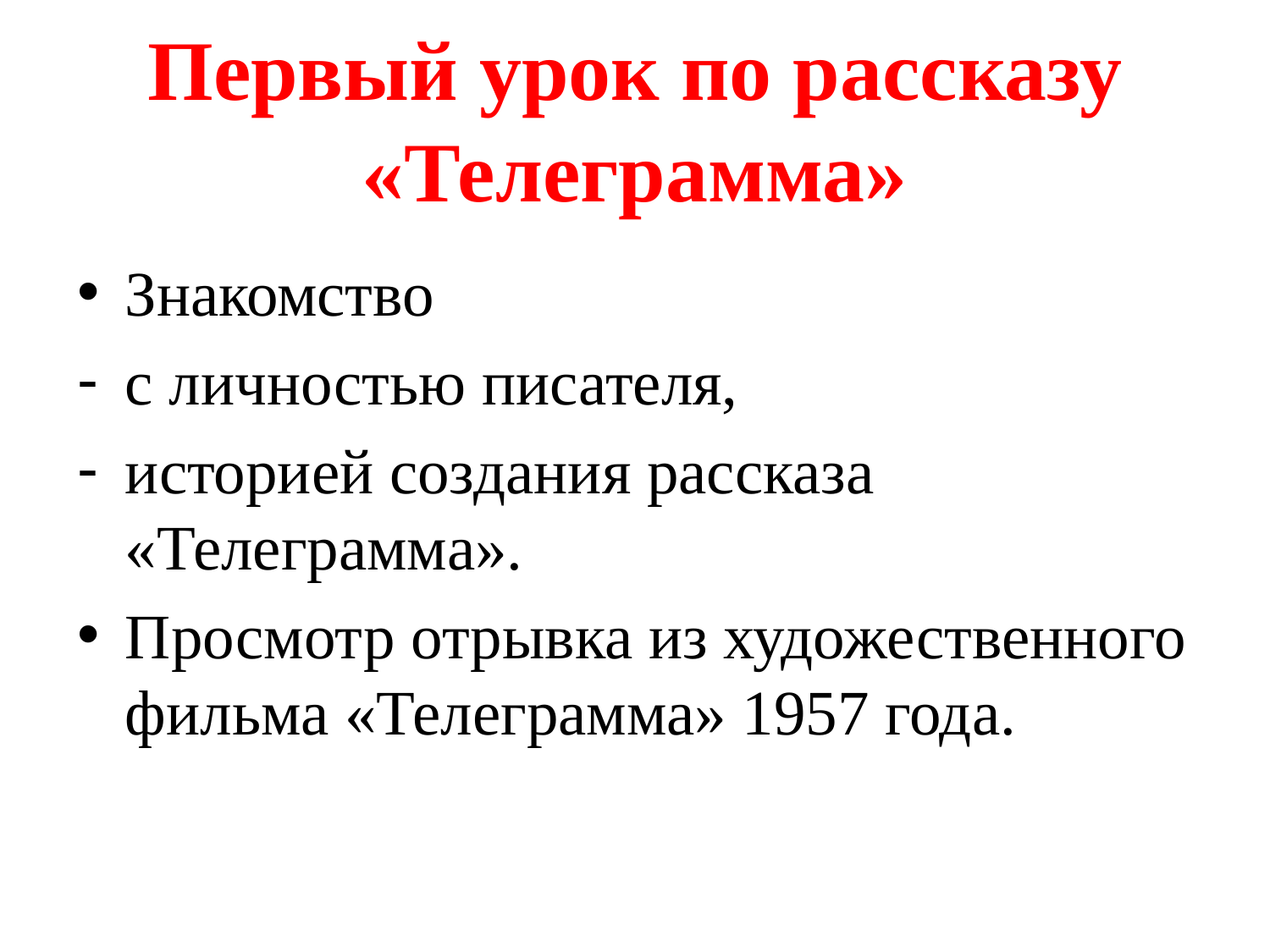

# Первый урок по рассказу «Телеграмма»
Знакомство
с личностью писателя,
историей создания рассказа «Телеграмма».
Просмотр отрывка из художественного фильма «Телеграмма» 1957 года.